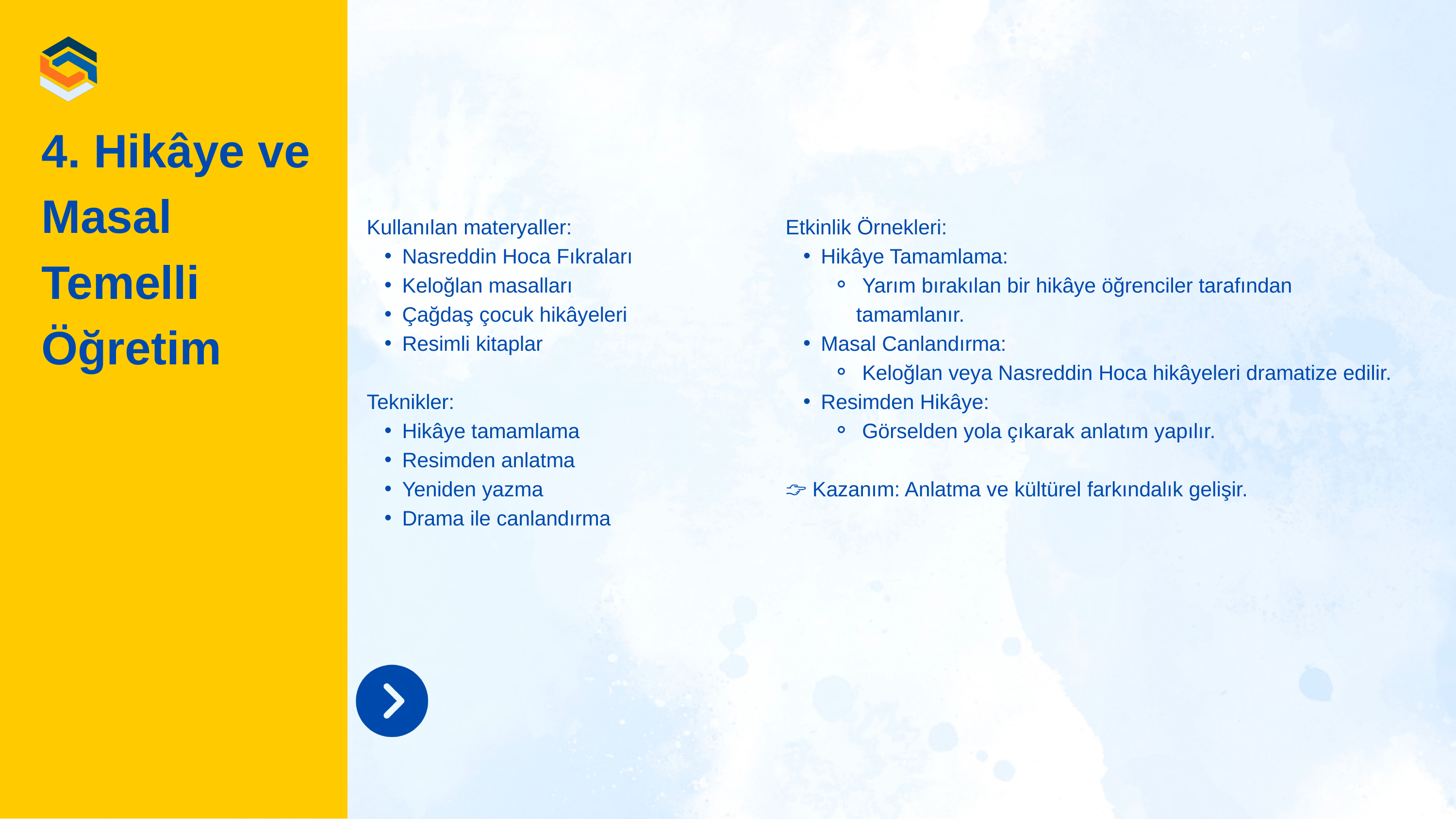

4. Hikâye ve Masal Temelli Öğretim
Kullanılan materyaller:
Nasreddin Hoca Fıkraları
Keloğlan masalları
Çağdaş çocuk hikâyeleri
Resimli kitaplar

Teknikler:
Hikâye tamamlama
Resimden anlatma
Yeniden yazma
Drama ile canlandırma

Etkinlik Örnekleri:
Hikâye Tamamlama:
 Yarım bırakılan bir hikâye öğrenciler tarafından tamamlanır.
Masal Canlandırma:
 Keloğlan veya Nasreddin Hoca hikâyeleri dramatize edilir.
Resimden Hikâye:
 Görselden yola çıkarak anlatım yapılır.

👉 Kazanım: Anlatma ve kültürel farkındalık gelişir.